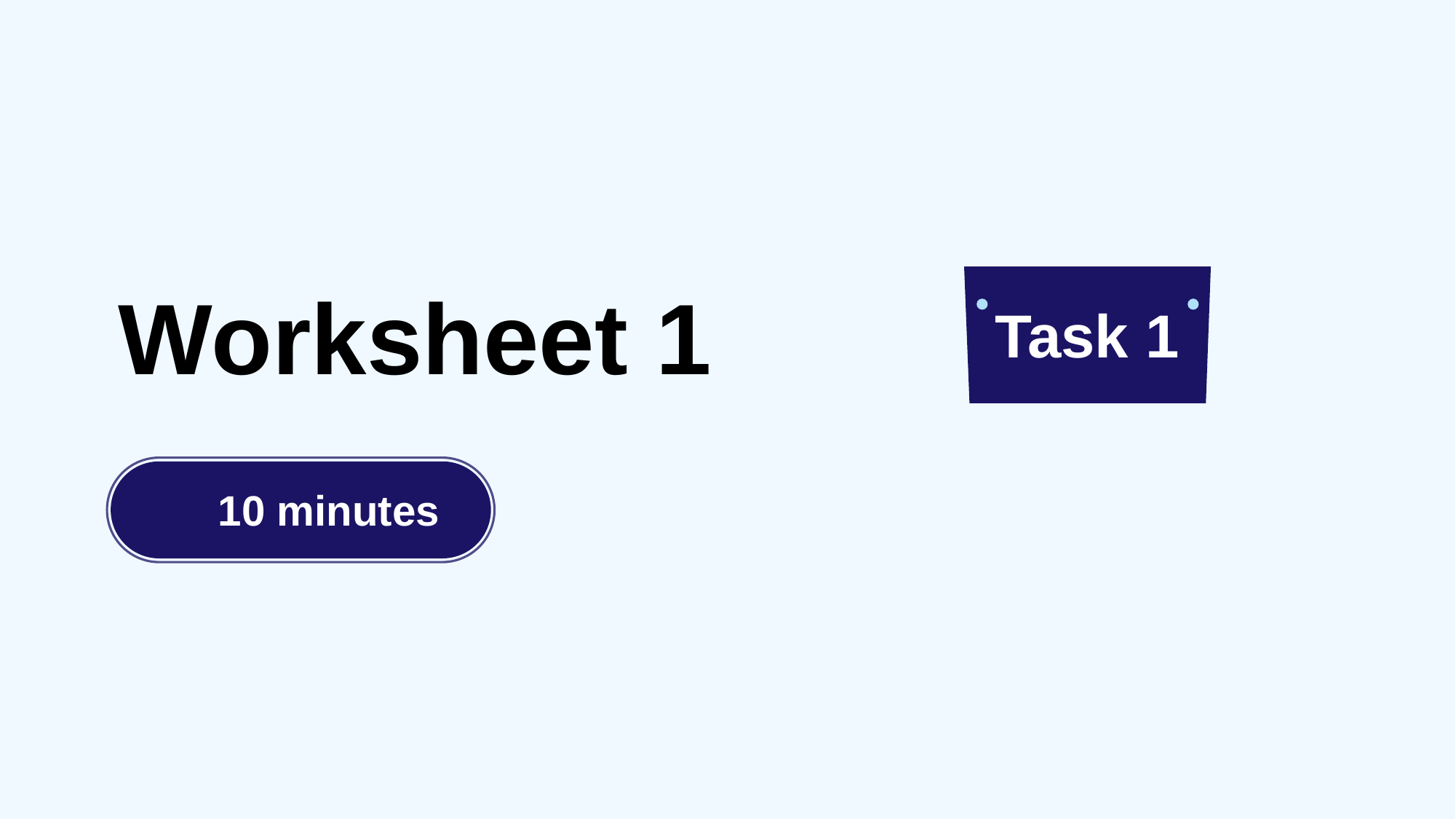

# Worksheet 1
Task 1
10 minutes